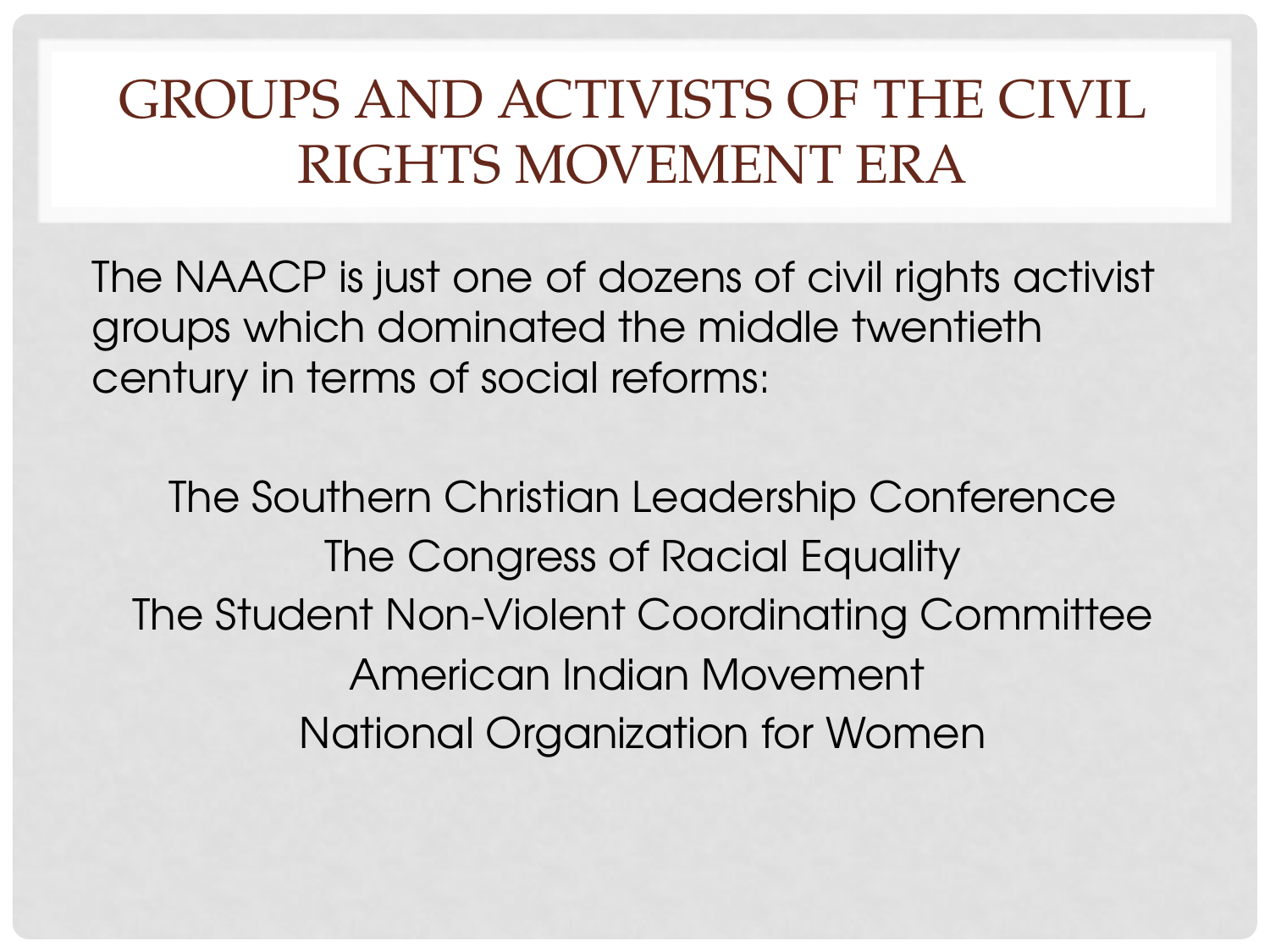

# Groups and Activists of the Civil Rights Movement Era
The NAACP is just one of dozens of civil rights activist groups which dominated the middle twentieth century in terms of social reforms:

The Southern Christian Leadership Conference
The Congress of Racial Equality
The Student Non-Violent Coordinating Committee
American Indian Movement
National Organization for Women